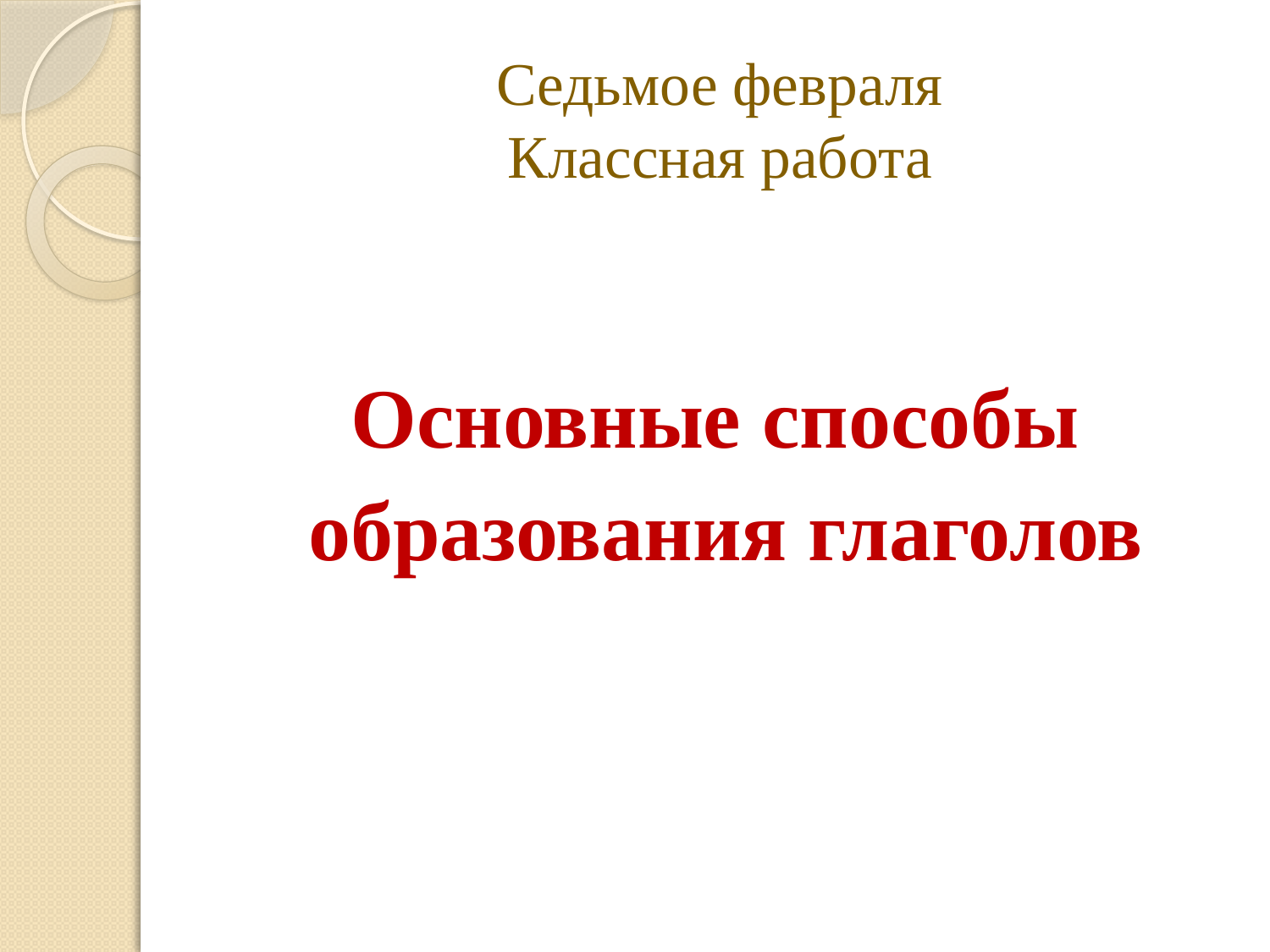

# Седьмое февраля Классная работа

Основные способы
образования глаголов